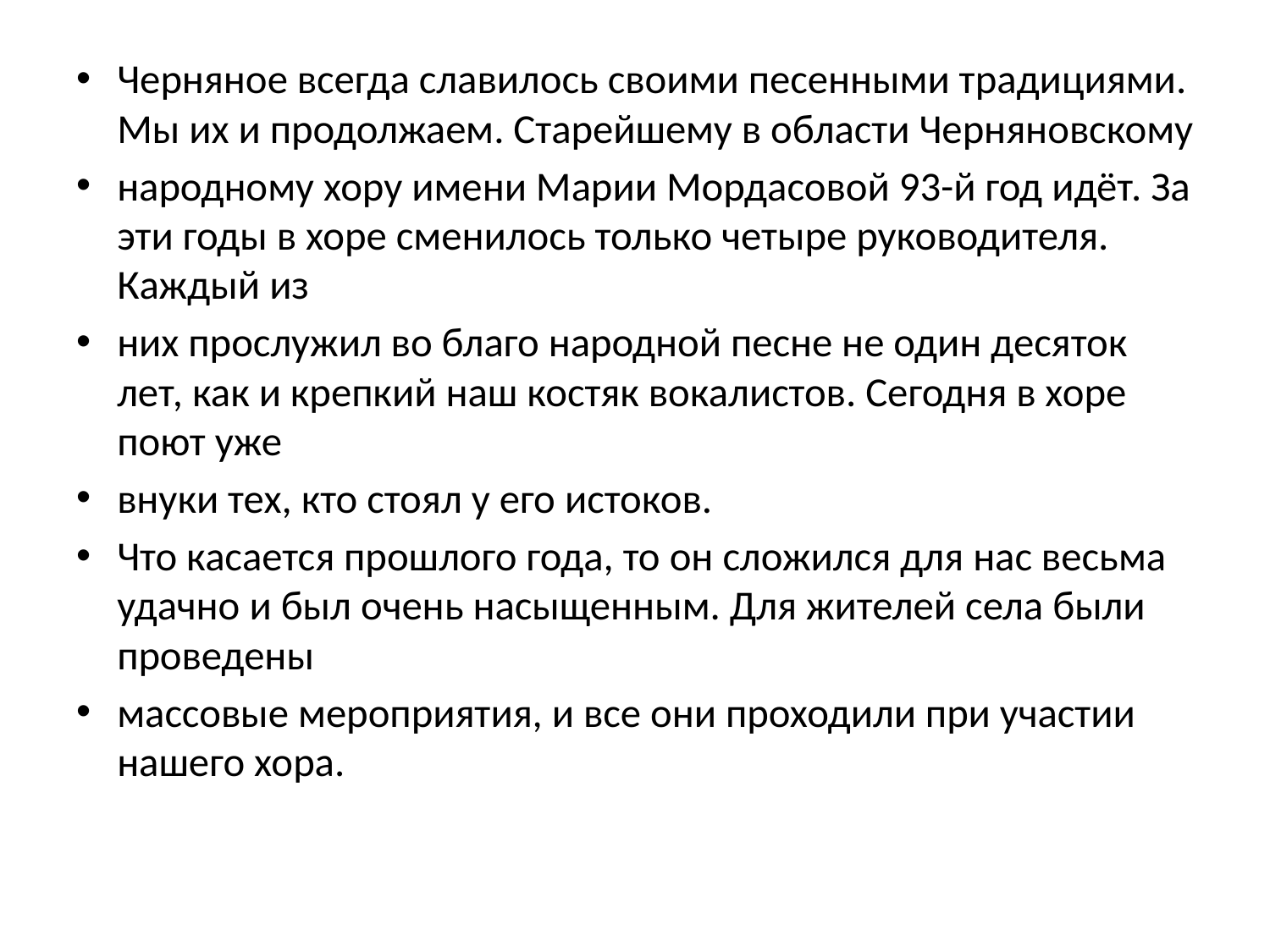

#
Черняное всегда славилось своими песенными традициями. Мы их и продолжаем. Старейшему в области Черняновскому
народному хору имени Марии Мордасовой 93-й год идёт. За эти годы в хоре сменилось только четыре руководителя. Каждый из
них прослужил во благо народной песне не один десяток лет, как и крепкий наш костяк вокалистов. Сегодня в хоре поют уже
внуки тех, кто стоял у его истоков.
Что касается прошлого года, то он сложился для нас весьма удачно и был очень насыщенным. Для жителей села были проведены
массовые мероприятия, и все они проходили при участии нашего хора.